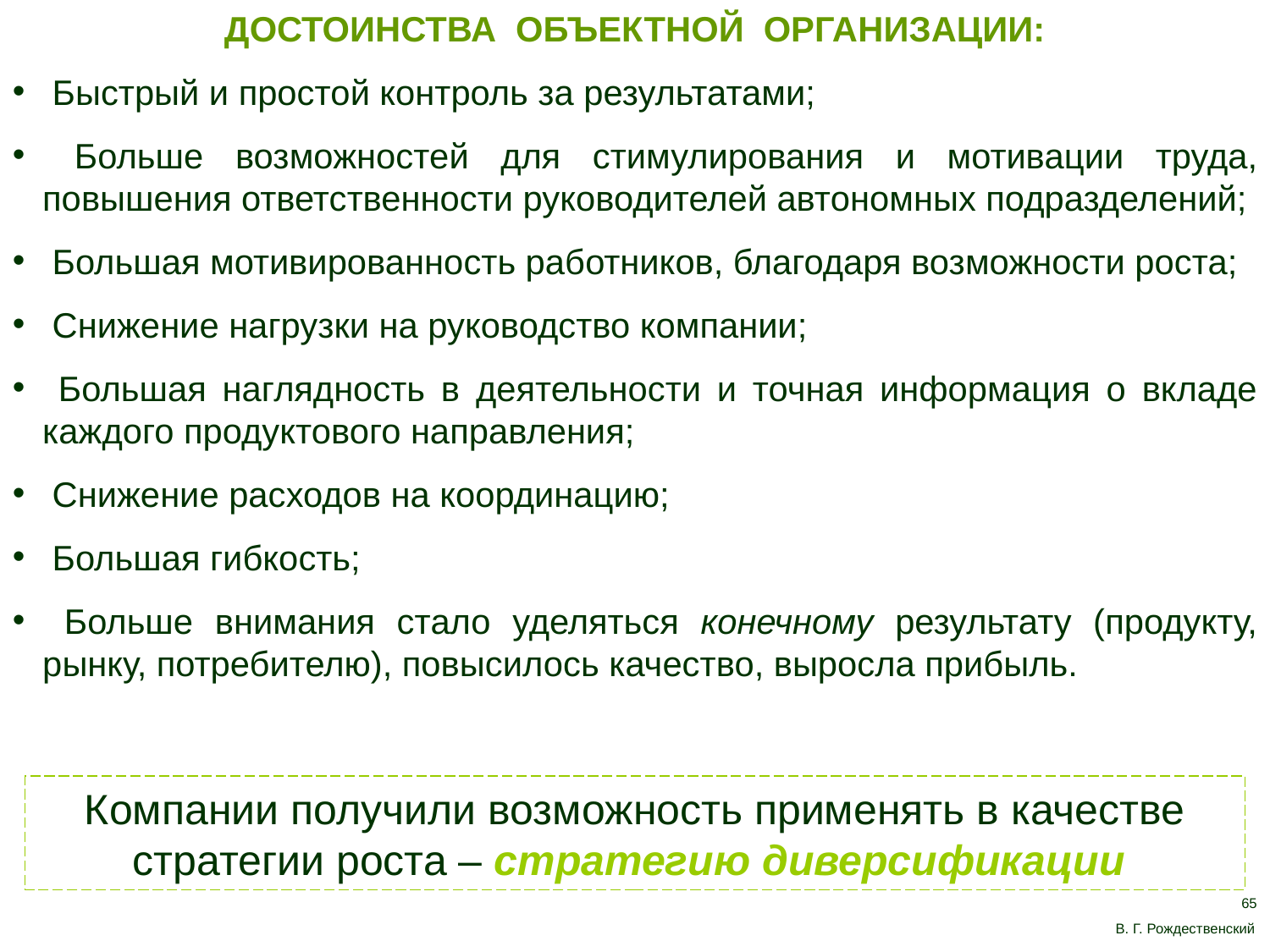

ДОСТОИНСТВА  ОБЪЕКТНОЙ  ОРГАНИЗАЦИИ:

 Быстрый и простой контроль за результатами;

 Больше возможностей для стимулирования и мотивации труда, повышения ответственности руководителей автономных подразделений;

 Большая мотивированность работников, благодаря возможности роста;

 Снижение нагрузки на руководство компании;

 Большая наглядность в деятельности и точная информация о вкладе каждого продуктового направления;

 Снижение расходов на координацию;

 Большая гибкость;

 Больше внимания стало уделяться конечному результату (продукту, рынку, потребителю), повысилось качество, выросла прибыль.

Компании получили возможность применять в качестве стратегии роста – стратегию диверсификации
65
В. Г. Рождественский